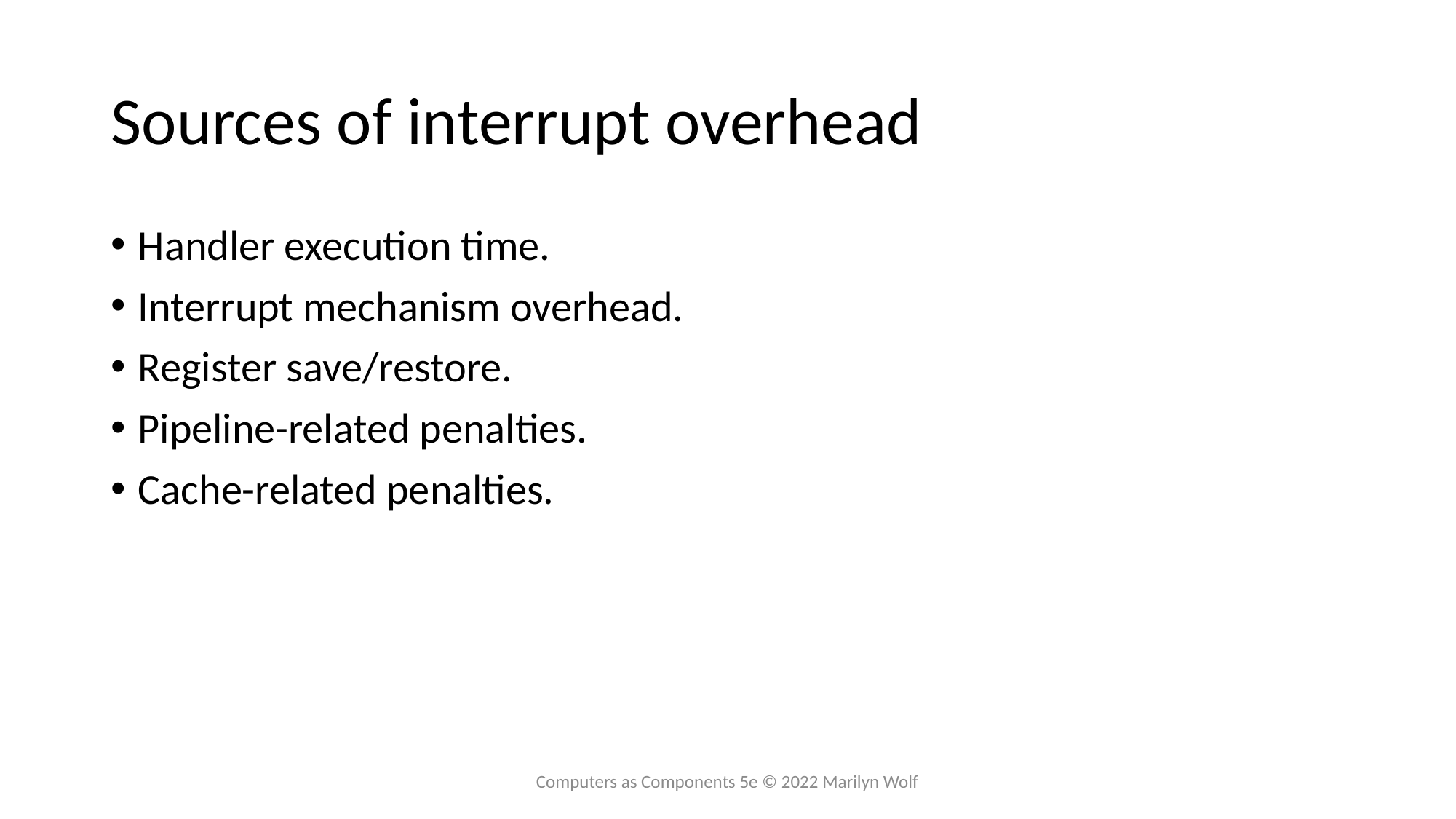

# Sources of interrupt overhead
Handler execution time.
Interrupt mechanism overhead.
Register save/restore.
Pipeline-related penalties.
Cache-related penalties.
Computers as Components 5e © 2022 Marilyn Wolf